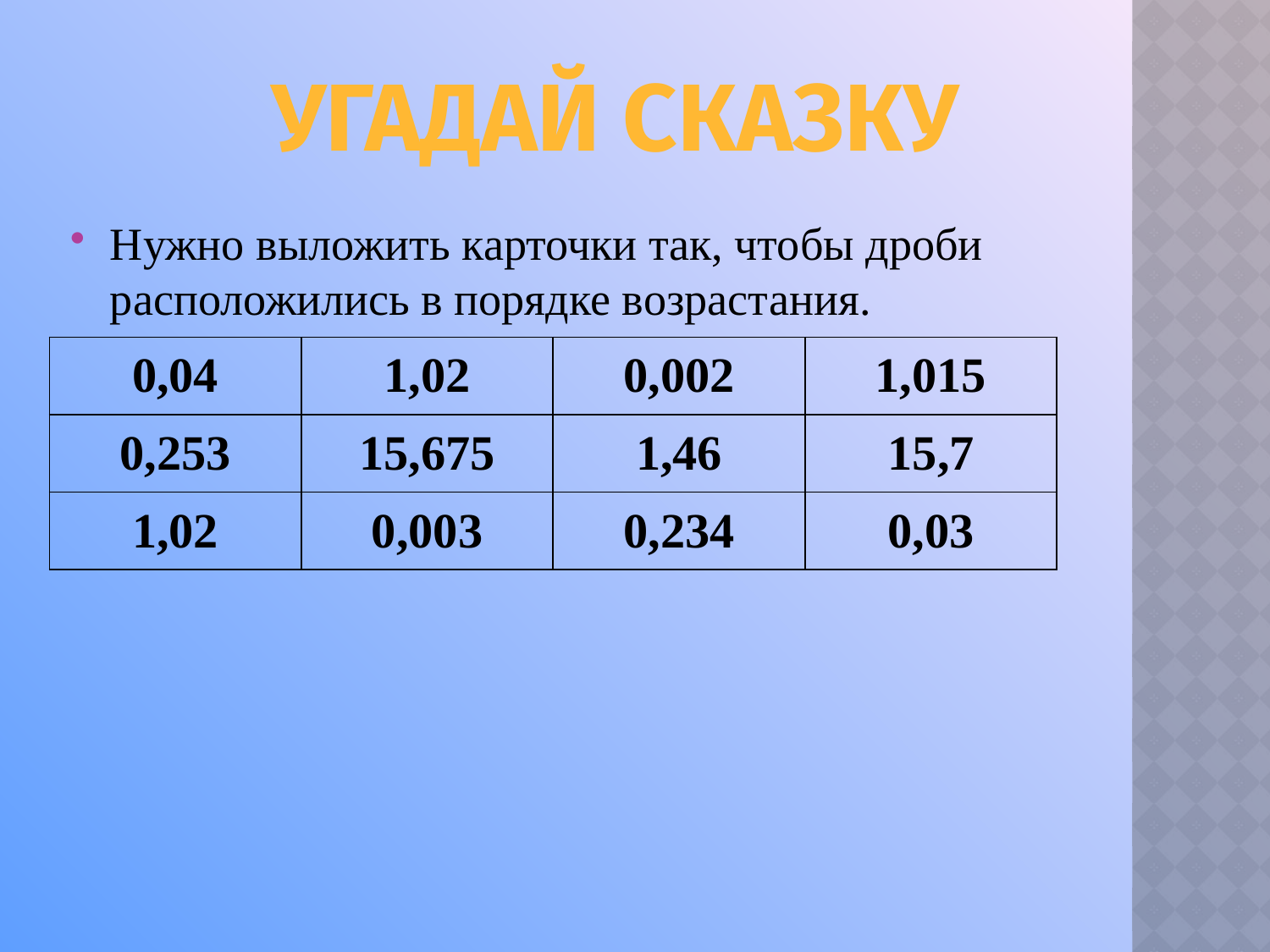

УГАДАЙ СКАЗКУ
Нужно выложить карточки так, чтобы дроби расположились в порядке возрастания.

| 0,04 | 1,02 | 0,002 | 1,015 |
| --- | --- | --- | --- |
| 0,253 | 15,675 | 1,46 | 15,7 |
| 1,02 | 0,003 | 0,234 | 0,03 |